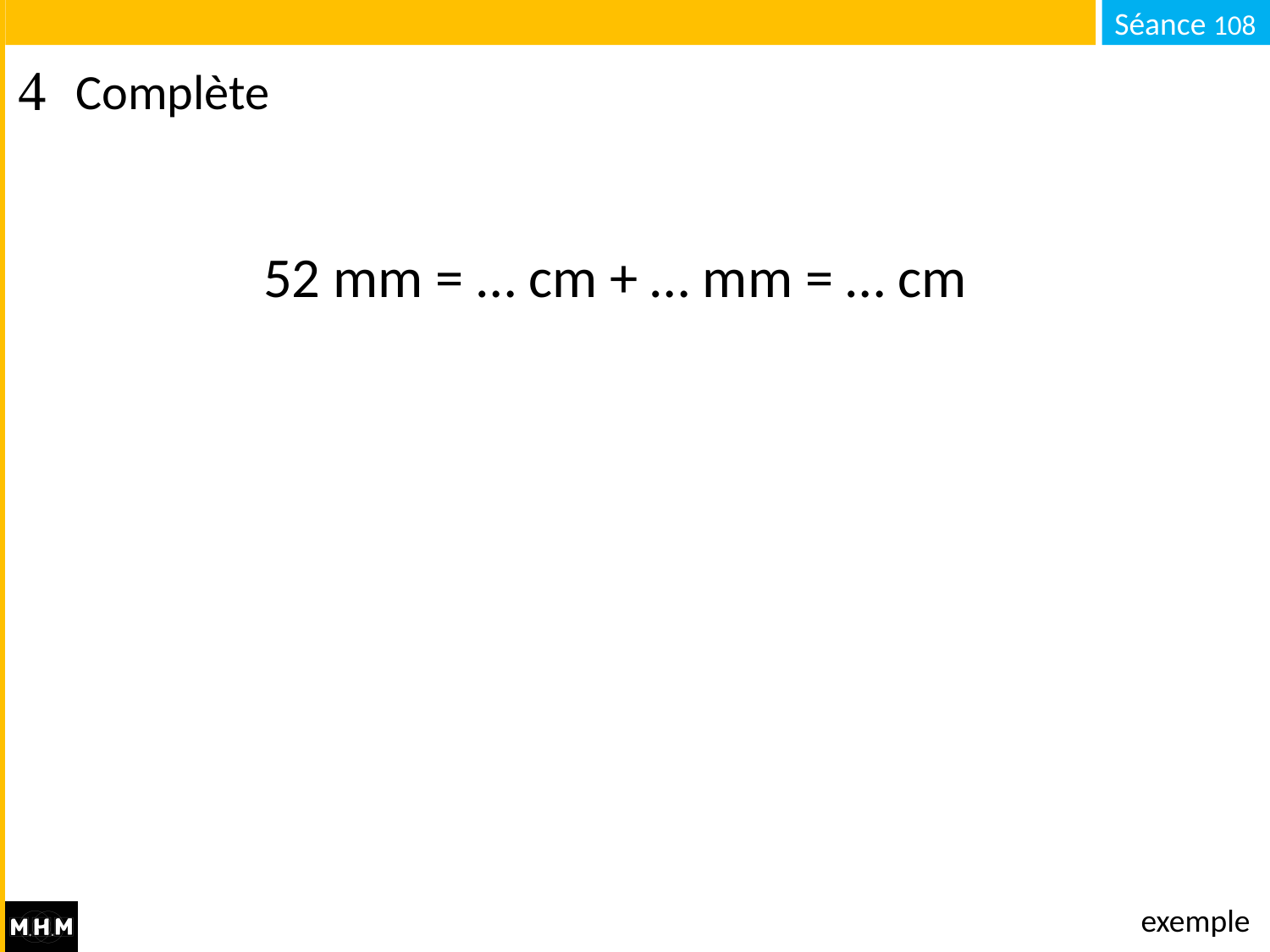

# Complète
52 mm = … cm + … mm = … cm
exemple